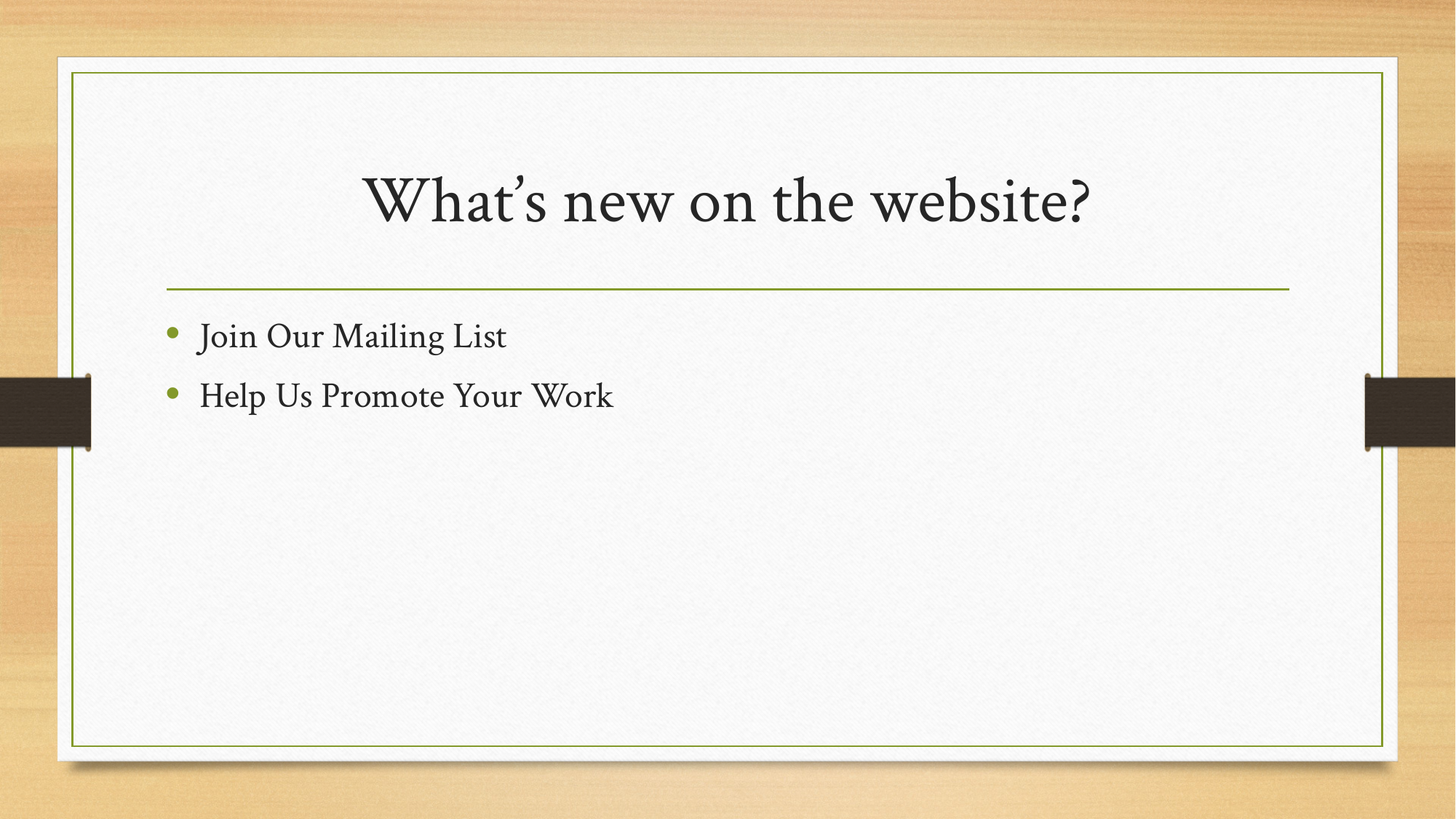

# What’s new on the website?
Join Our Mailing List
Help Us Promote Your Work